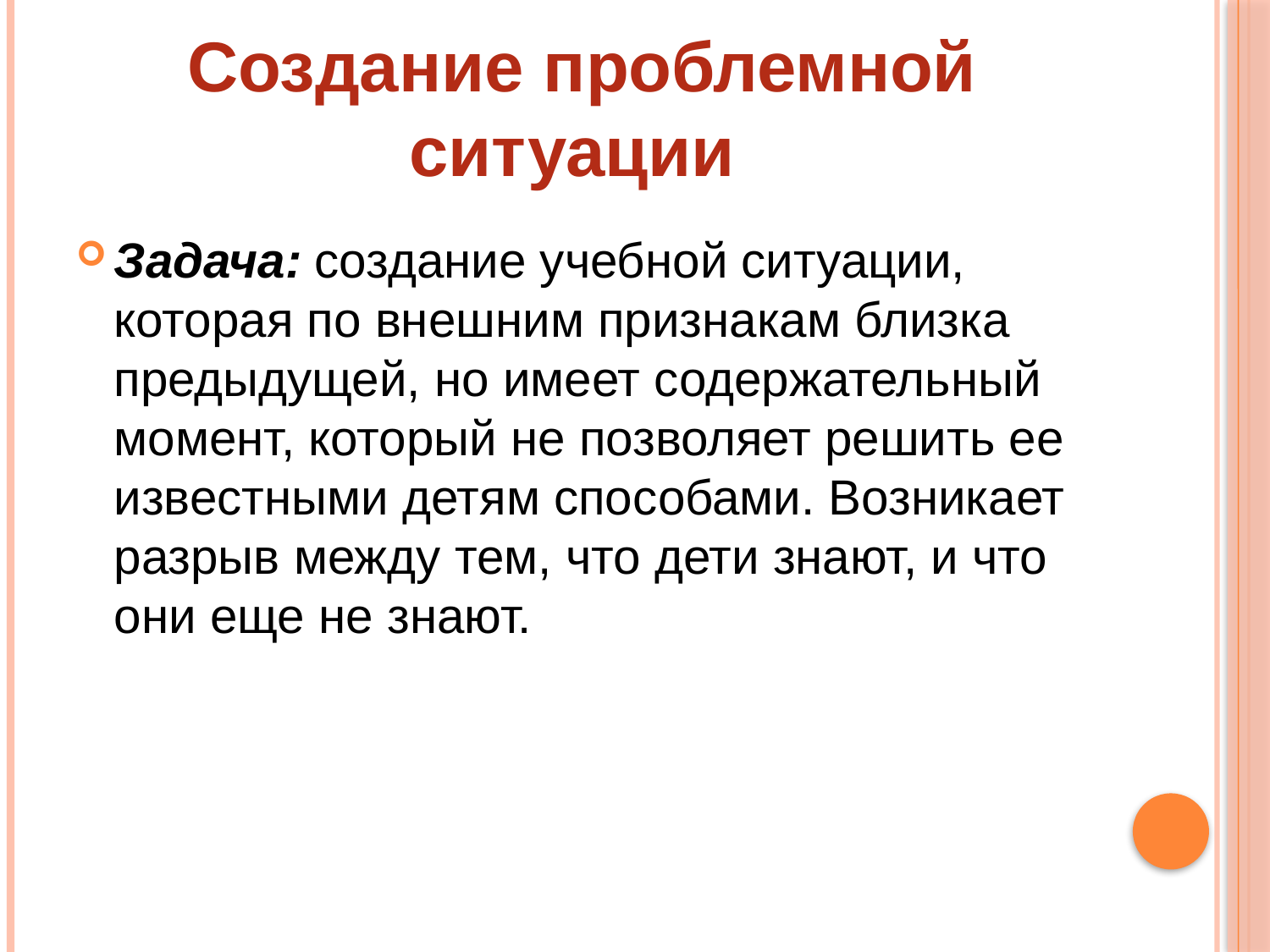

# Создание проблемной ситуации
Задача: создание учебной ситуации, которая по внешним признакам близка предыдущей, но имеет содержательный момент, который не позволяет решить ее известными детям способами. Возникает разрыв между тем, что дети знают, и что они еще не знают.